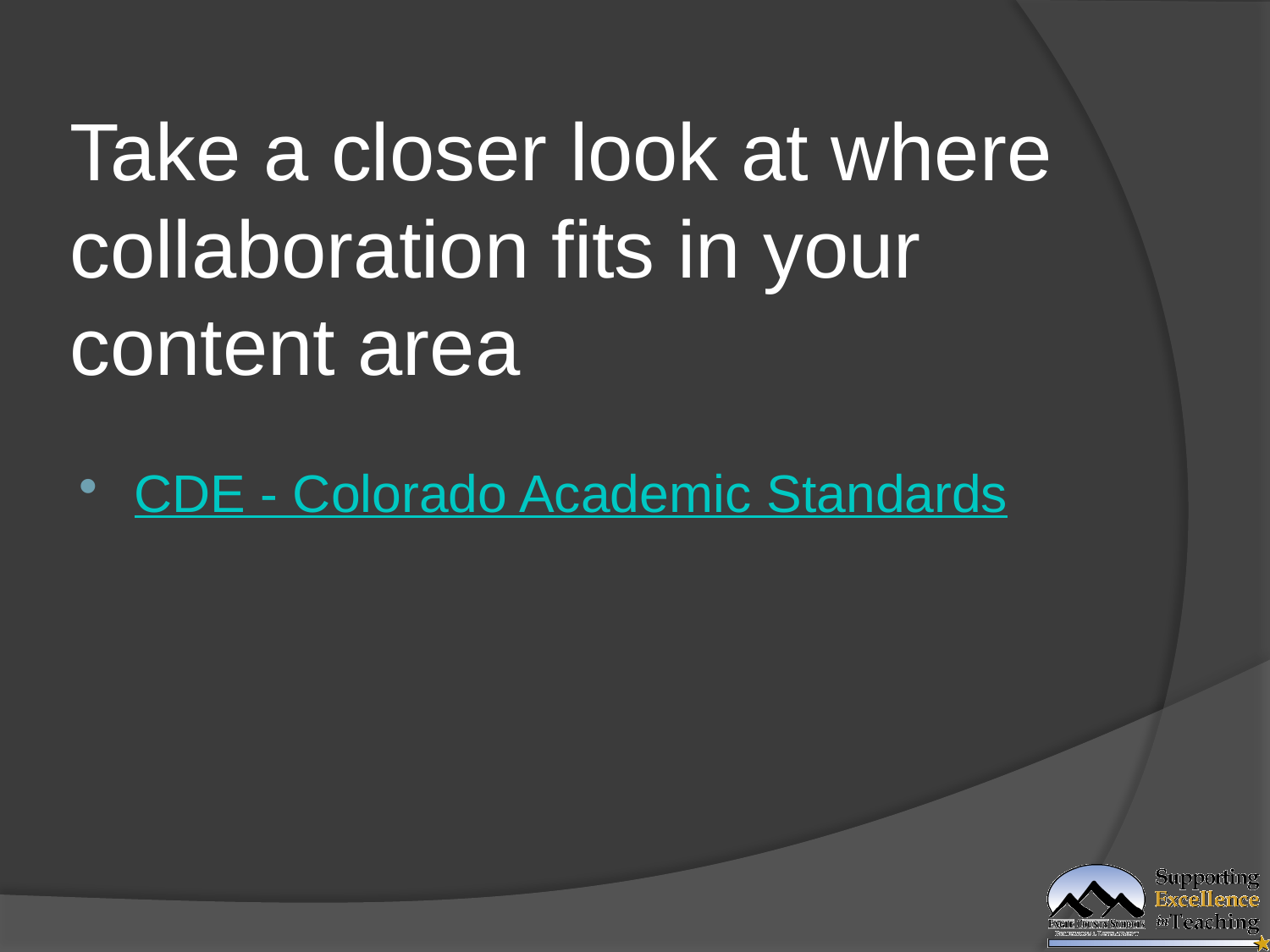

# Take a closer look at where collaboration fits in your content area
CDE - Colorado Academic Standards